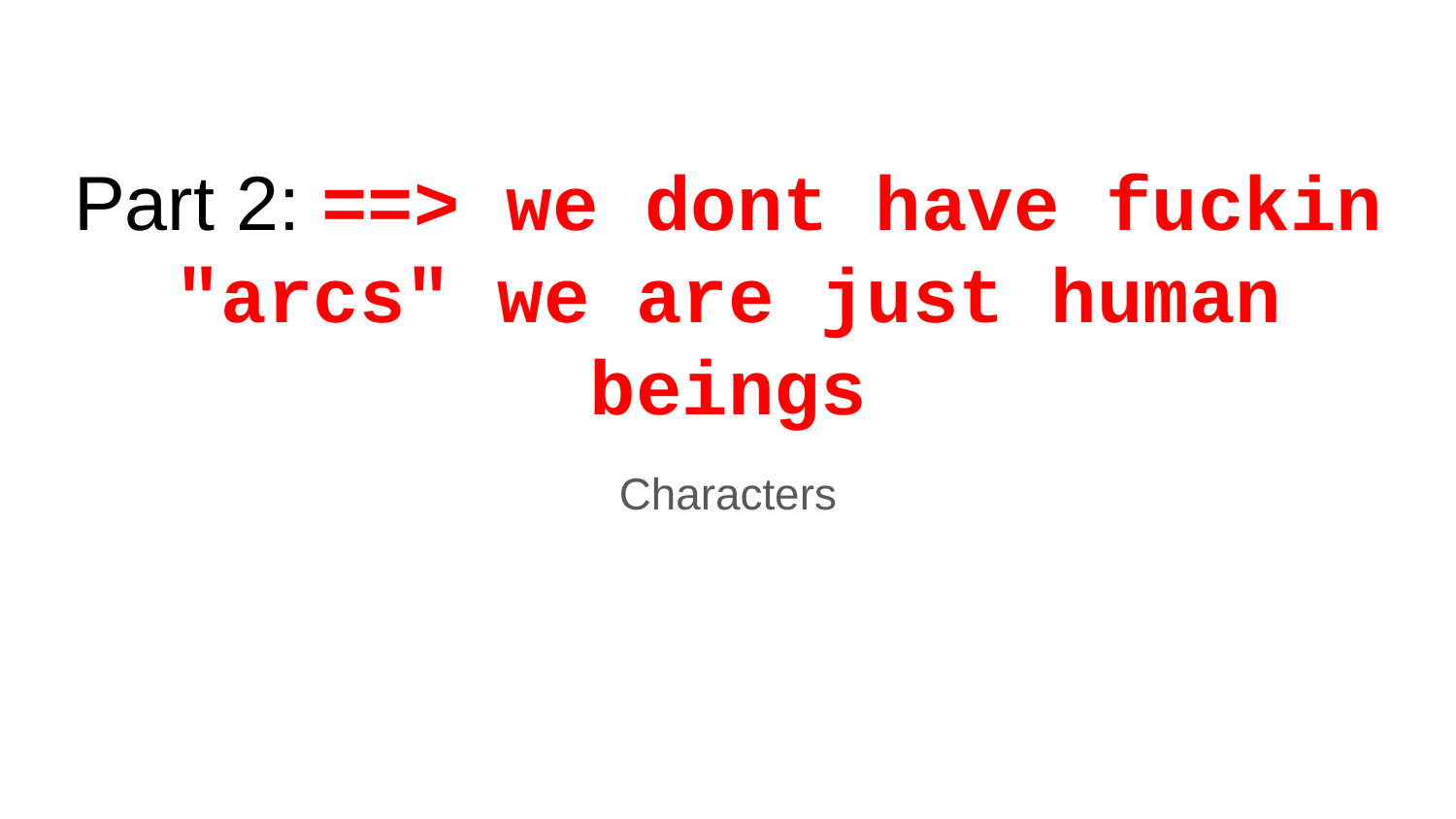

# Part 2: ==> we dont have fuckin "arcs" we are just human beings
Characters